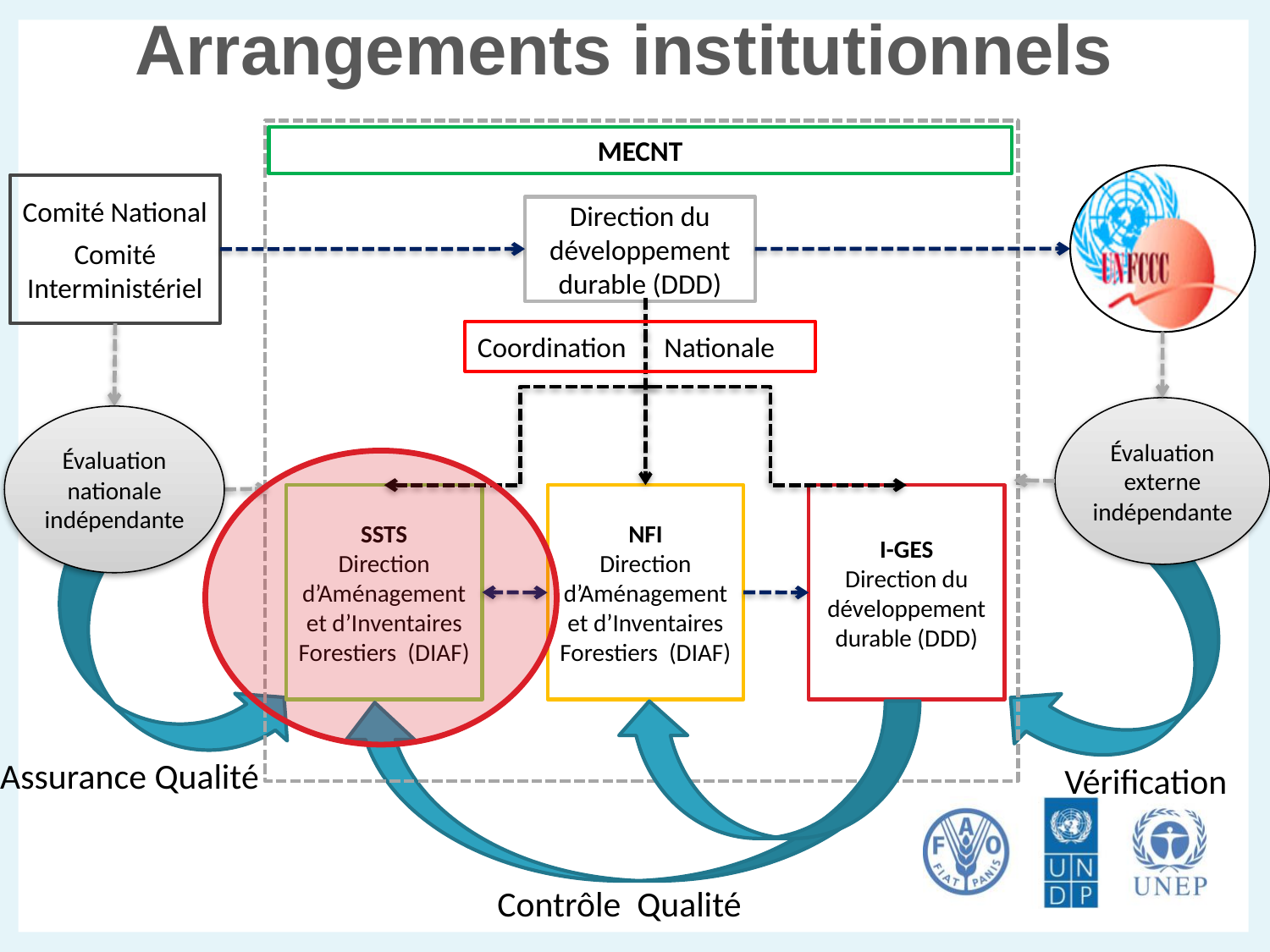

Arrangements institutionnels

Comité National

Comité Interministériel
Direction du développement durable (DDD)
Évaluation externe indépendante
Évaluation nationale indépendante
SSTS
Direction d’Aménagement et d’Inventaires Forestiers  (DIAF)

NFI
Direction d’Aménagement et d’Inventaires Forestiers  (DIAF)

I-GES
Direction du développement durable (DDD)

Contrôle  Qualité
Coordination      Nationale

Assurance Qualité
Vérification
MECNT

#